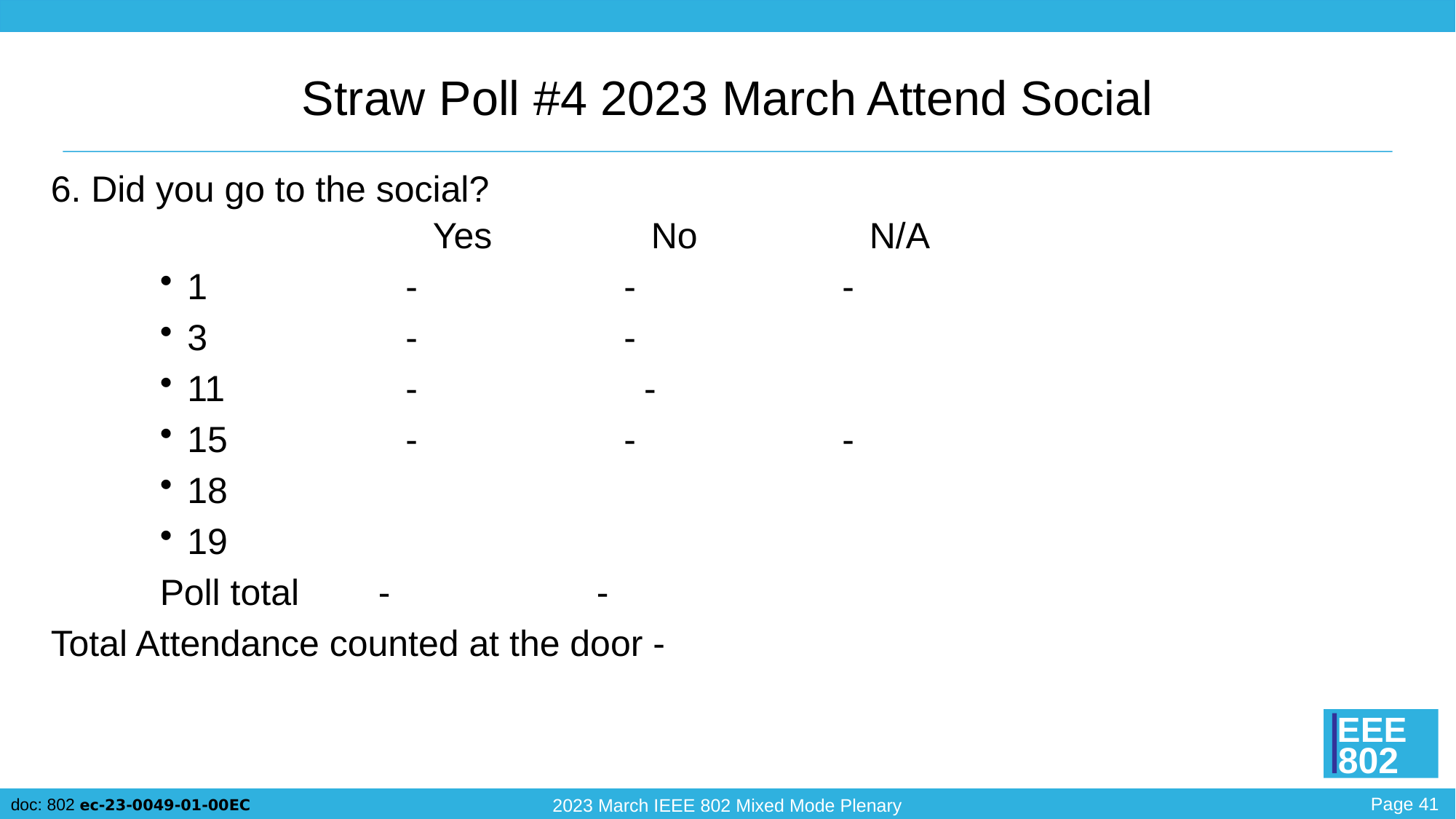

# Straw Poll #4 2023 March Attend Social
6. Did you go to the social?
	Yes 		No		N/A
1		-		-		-
3		-		-
11		-		  -
15 		- 		-		-
18
19
	Poll total	-		-
Total Attendance counted at the door -